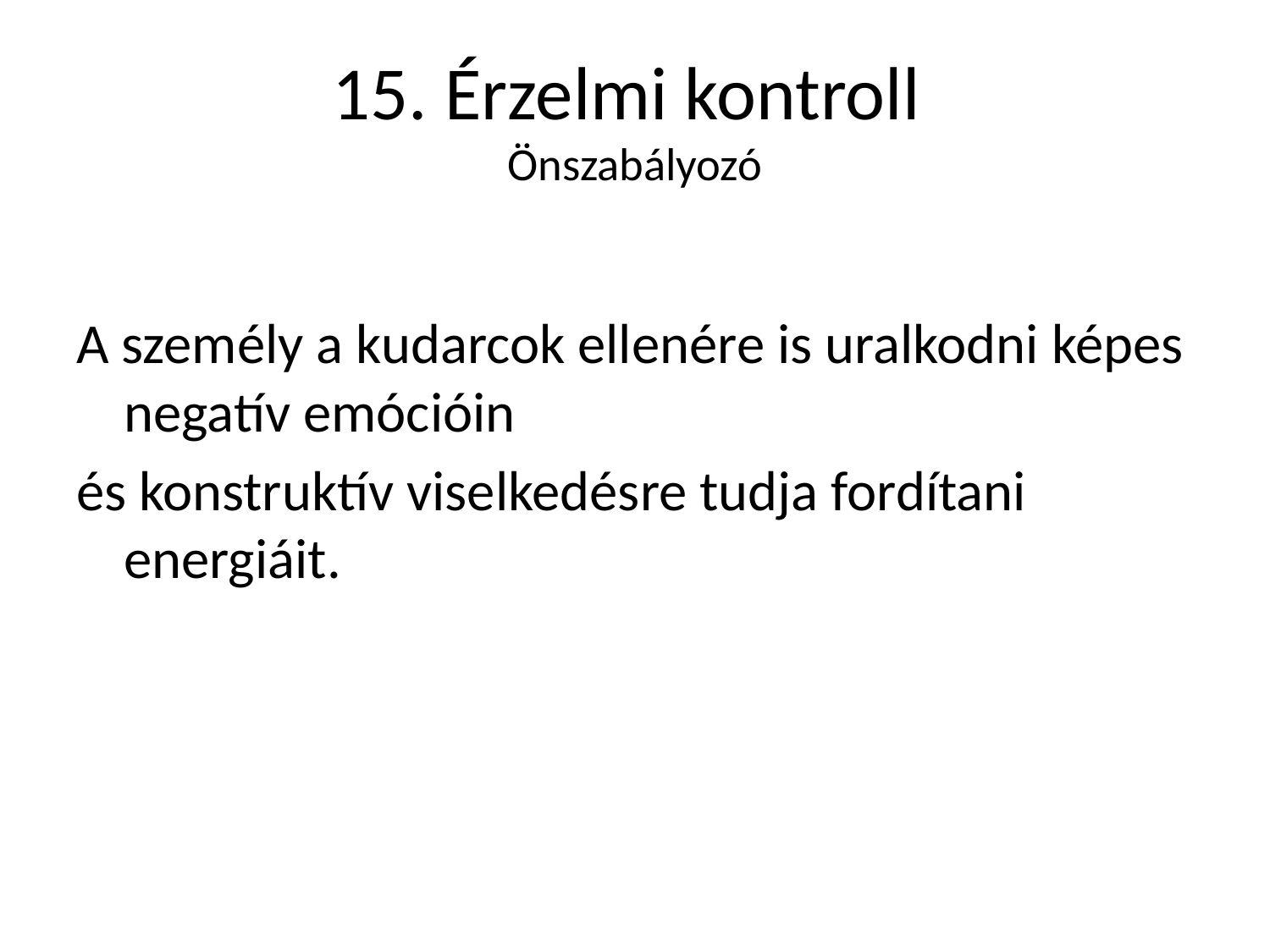

# 15. Érzelmi kontroll Önszabályozó

A személy a kudarcok ellenére is uralkodni képes negatív emócióin
és konstruktív viselkedésre tudja fordítani energiáit.